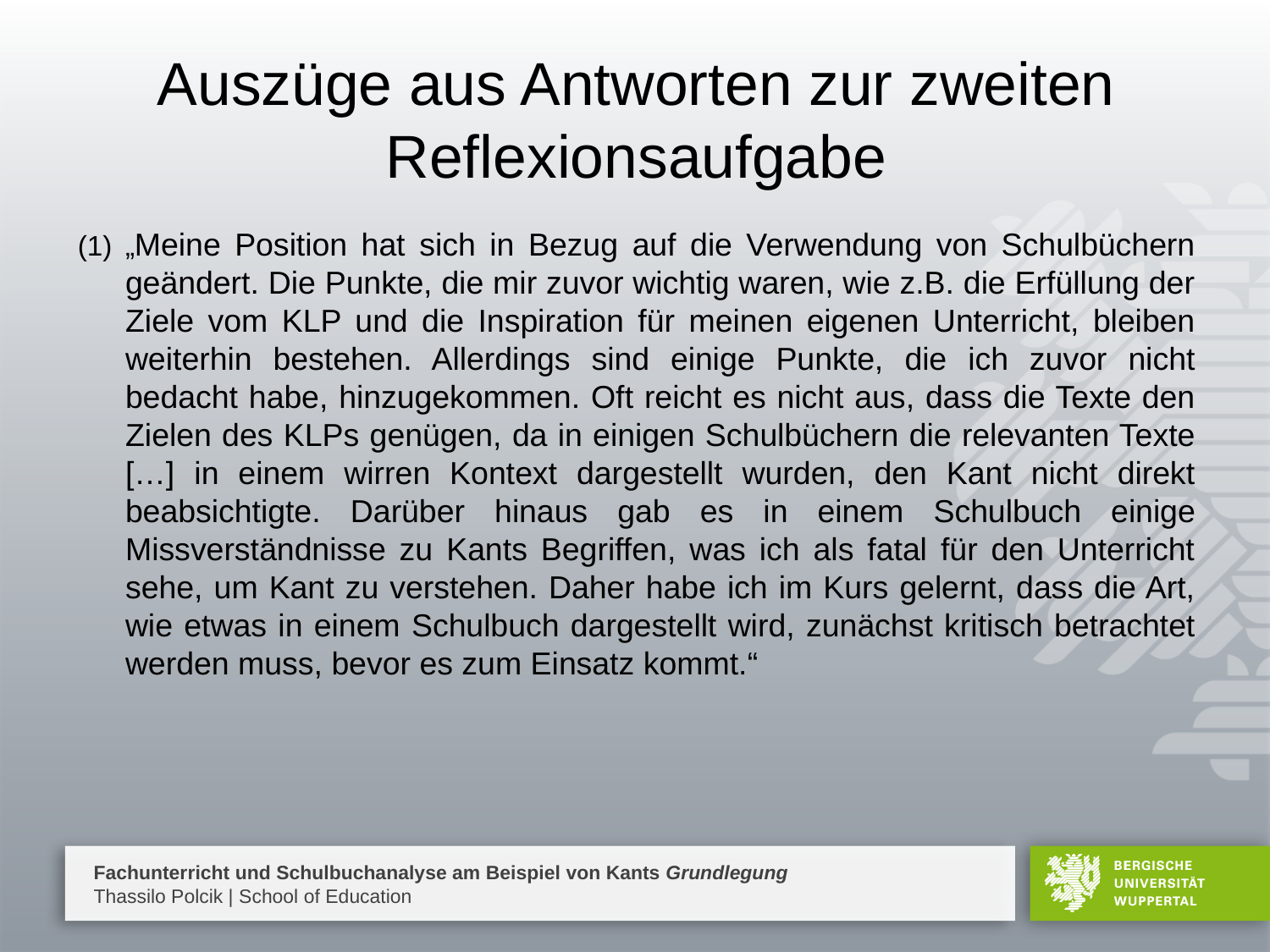

# Auszüge aus Antworten zur zweiten Reflexionsaufgabe
„Meine Position hat sich in Bezug auf die Verwendung von Schulbüchern geändert. Die Punkte, die mir zuvor wichtig waren, wie z.B. die Erfüllung der Ziele vom KLP und die Inspiration für meinen eigenen Unterricht, bleiben weiterhin bestehen. Allerdings sind einige Punkte, die ich zuvor nicht bedacht habe, hinzugekommen. Oft reicht es nicht aus, dass die Texte den Zielen des KLPs genügen, da in einigen Schulbüchern die relevanten Texte […] in einem wirren Kontext dargestellt wurden, den Kant nicht direkt beabsichtigte. Darüber hinaus gab es in einem Schulbuch einige Missverständnisse zu Kants Begriffen, was ich als fatal für den Unterricht sehe, um Kant zu verstehen. Daher habe ich im Kurs gelernt, dass die Art, wie etwas in einem Schulbuch dargestellt wird, zunächst kritisch betrachtet werden muss, bevor es zum Einsatz kommt.“